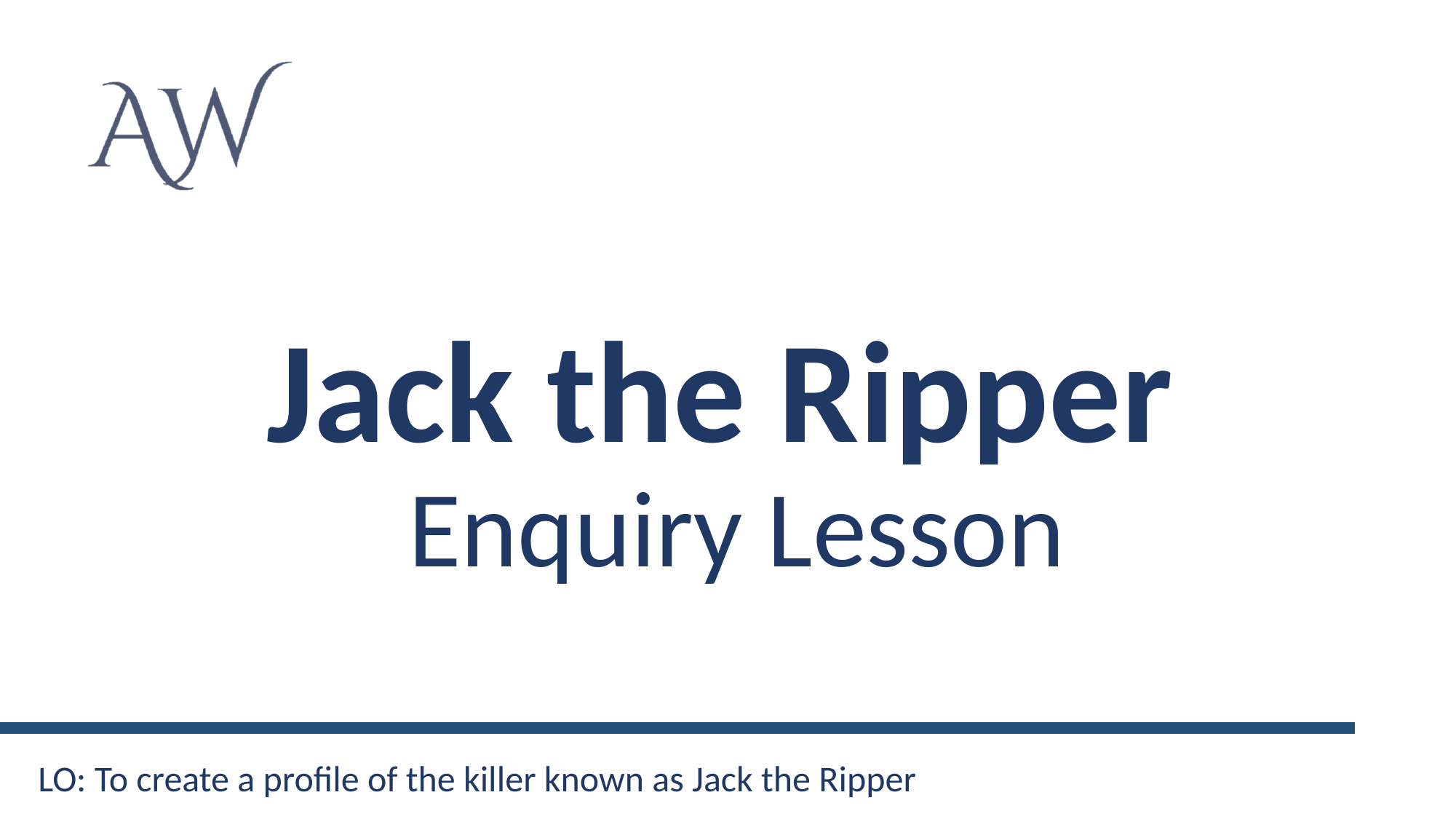

# Jack the Ripper Enquiry Lesson
LO: To create a profile of the killer known as Jack the Ripper